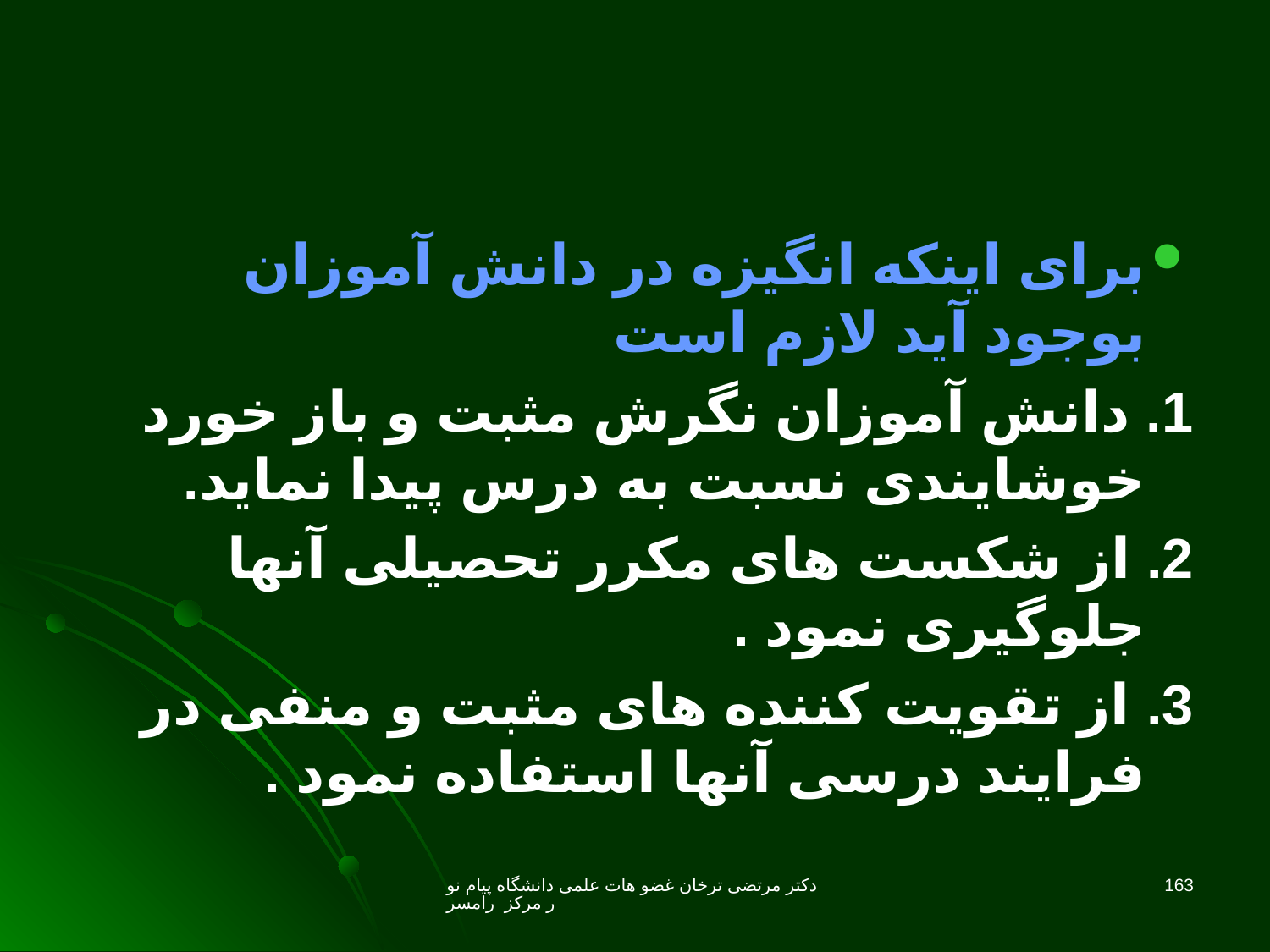

برای اینکه انگیزه در دانش آموزان بوجود آید لازم است
1. دانش آموزان نگرش مثبت و باز خورد خوشایندی نسبت به درس پیدا نماید.
2. از شکست های مکرر تحصیلی آنها جلوگیری نمود .
3. از تقویت کننده های مثبت و منفی در فرایند درسی آنها استفاده نمود .

دکتر مرتضی ترخان غضو هات علمی دانشگاه پیام نور مرکز رامسر
163